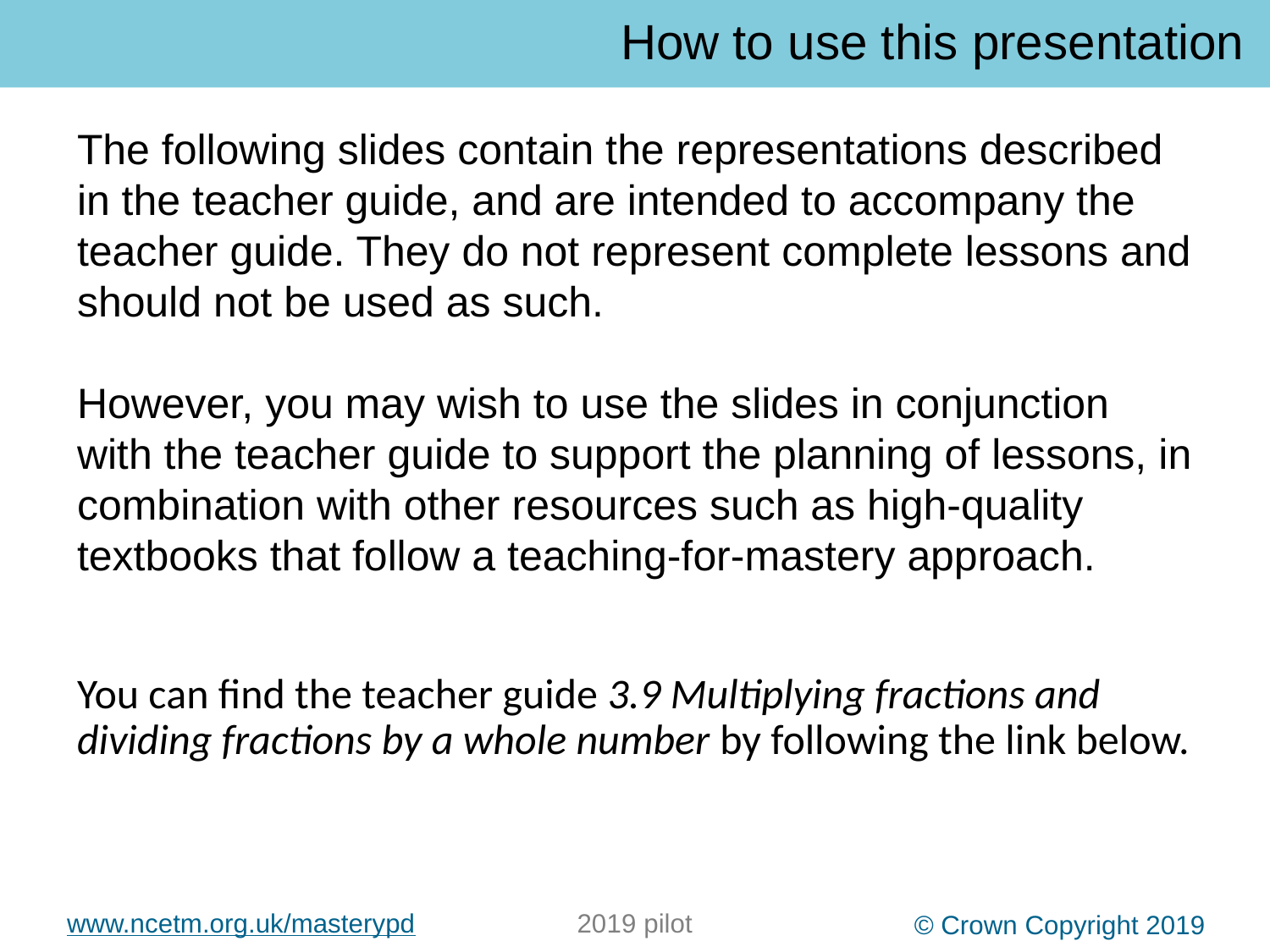

How to use this presentation
You can find the teacher guide 3.9 Multiplying fractions and dividing fractions by a whole number by following the link below.